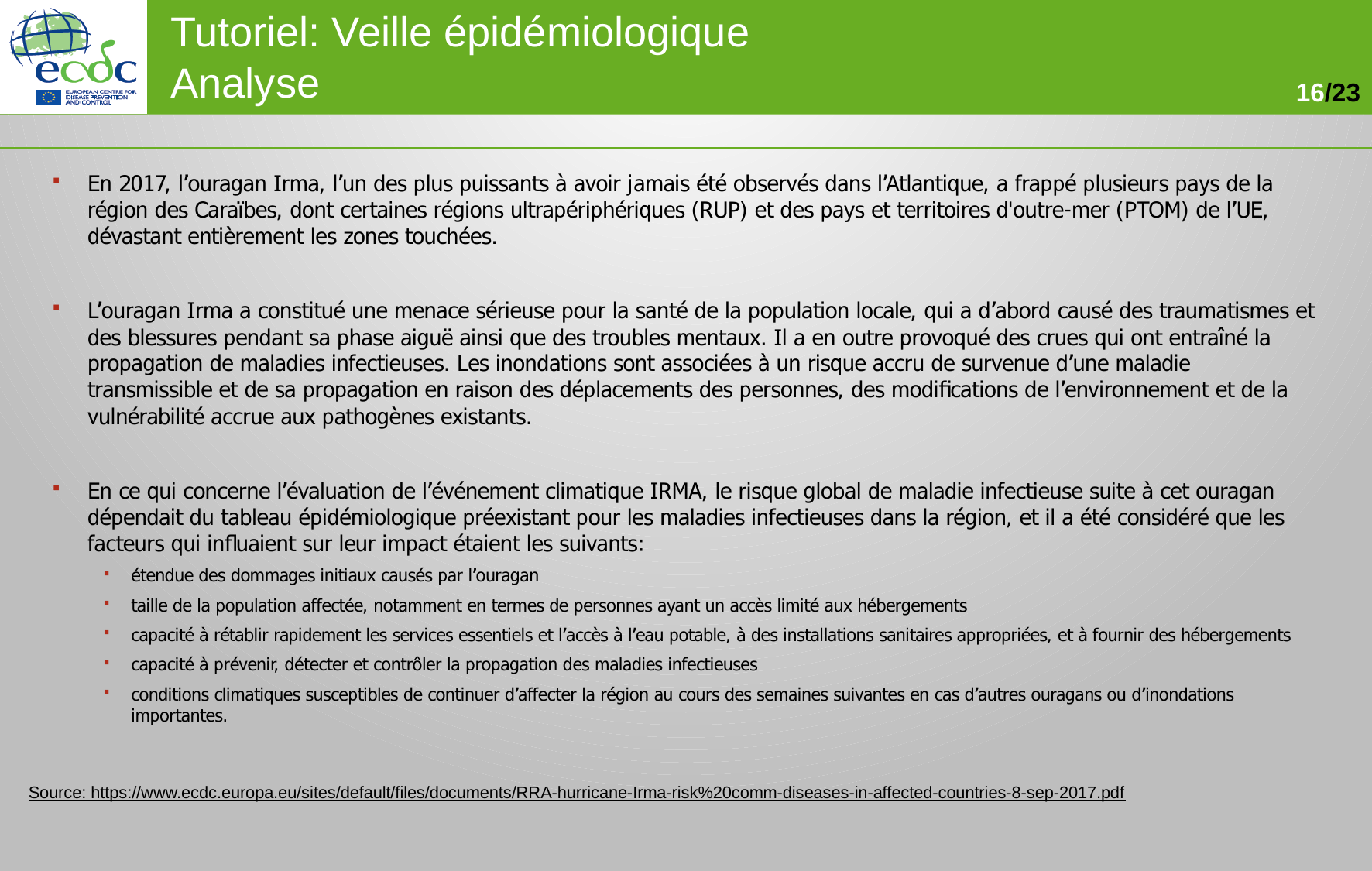

En 2017, l’ouragan Irma, l’un des plus puissants à avoir jamais été observés dans l’Atlantique, a frappé plusieurs pays de la région des Caraïbes, dont certaines régions ultrapériphériques (RUP) et des pays et territoires d'outre-mer (PTOM) de l’UE, dévastant entièrement les zones touchées.

L’ouragan Irma a constitué une menace sérieuse pour la santé de la population locale, qui a d’abord causé des traumatismes et des blessures pendant sa phase aiguë ainsi que des troubles mentaux. Il a en outre provoqué des crues qui ont entraîné la propagation de maladies infectieuses. Les inondations sont associées à un risque accru de survenue d’une maladie transmissible et de sa propagation en raison des déplacements des personnes, des modifications de l’environnement et de la vulnérabilité accrue aux pathogènes existants.

En ce qui concerne l’évaluation de l’événement climatique IRMA, le risque global de maladie infectieuse suite à cet ouragan dépendait du tableau épidémiologique préexistant pour les maladies infectieuses dans la région, et il a été considéré que les facteurs qui influaient sur leur impact étaient les suivants:
étendue des dommages initiaux causés par l’ouragan
taille de la population affectée, notamment en termes de personnes ayant un accès limité aux hébergements
capacité à rétablir rapidement les services essentiels et l’accès à l’eau potable, à des installations sanitaires appropriées, et à fournir des hébergements
capacité à prévenir, détecter et contrôler la propagation des maladies infectieuses
conditions climatiques susceptibles de continuer d’affecter la région au cours des semaines suivantes en cas d’autres ouragans ou d’inondations importantes.
Source: https://www.ecdc.europa.eu/sites/default/files/documents/RRA-hurricane-Irma-risk%20comm-diseases-in-affected-countries-8-sep-2017.pdf